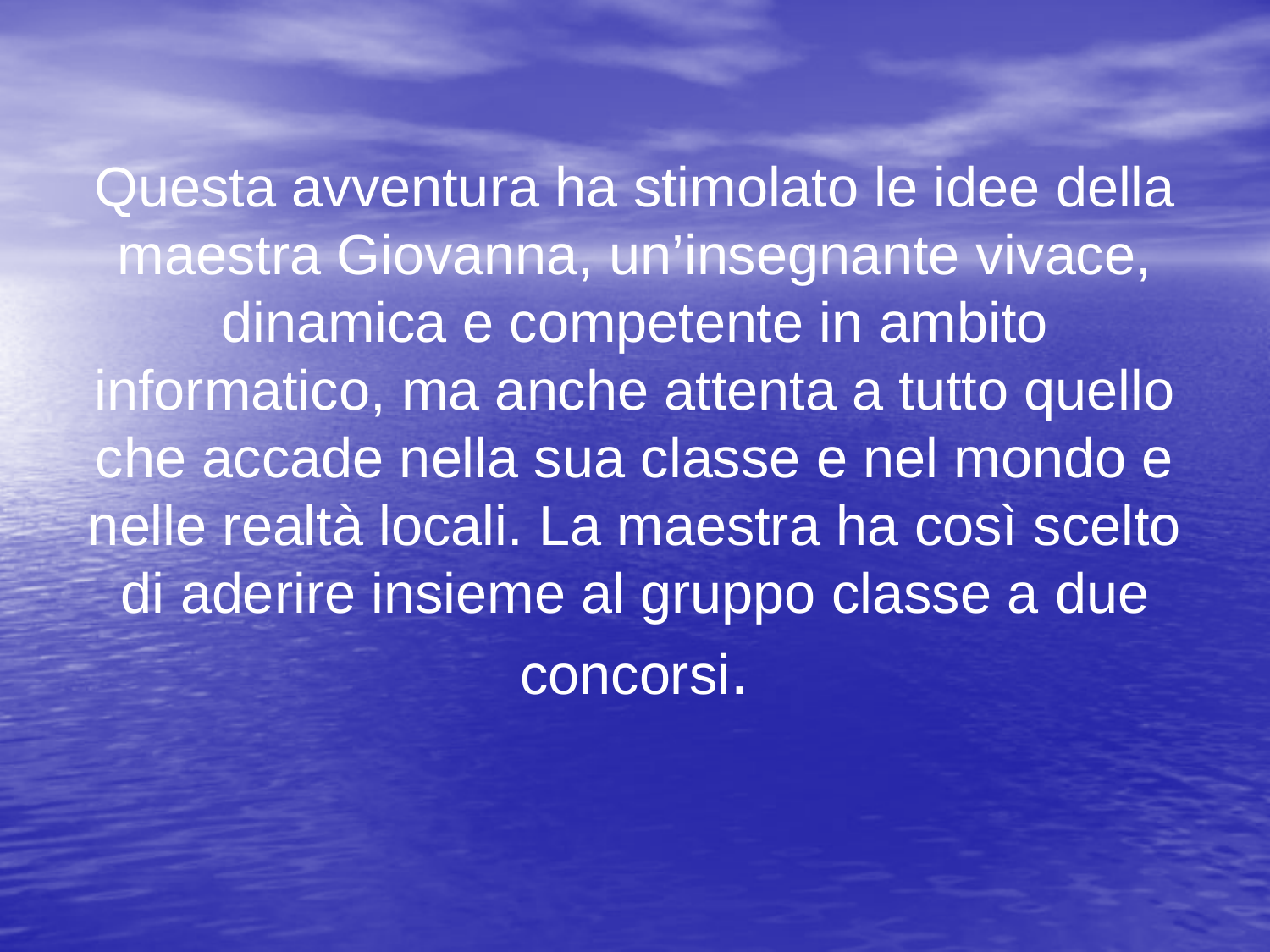

Questa avventura ha stimolato le idee della maestra Giovanna, un’insegnante vivace, dinamica e competente in ambito informatico, ma anche attenta a tutto quello che accade nella sua classe e nel mondo e nelle realtà locali. La maestra ha così scelto di aderire insieme al gruppo classe a due concorsi.